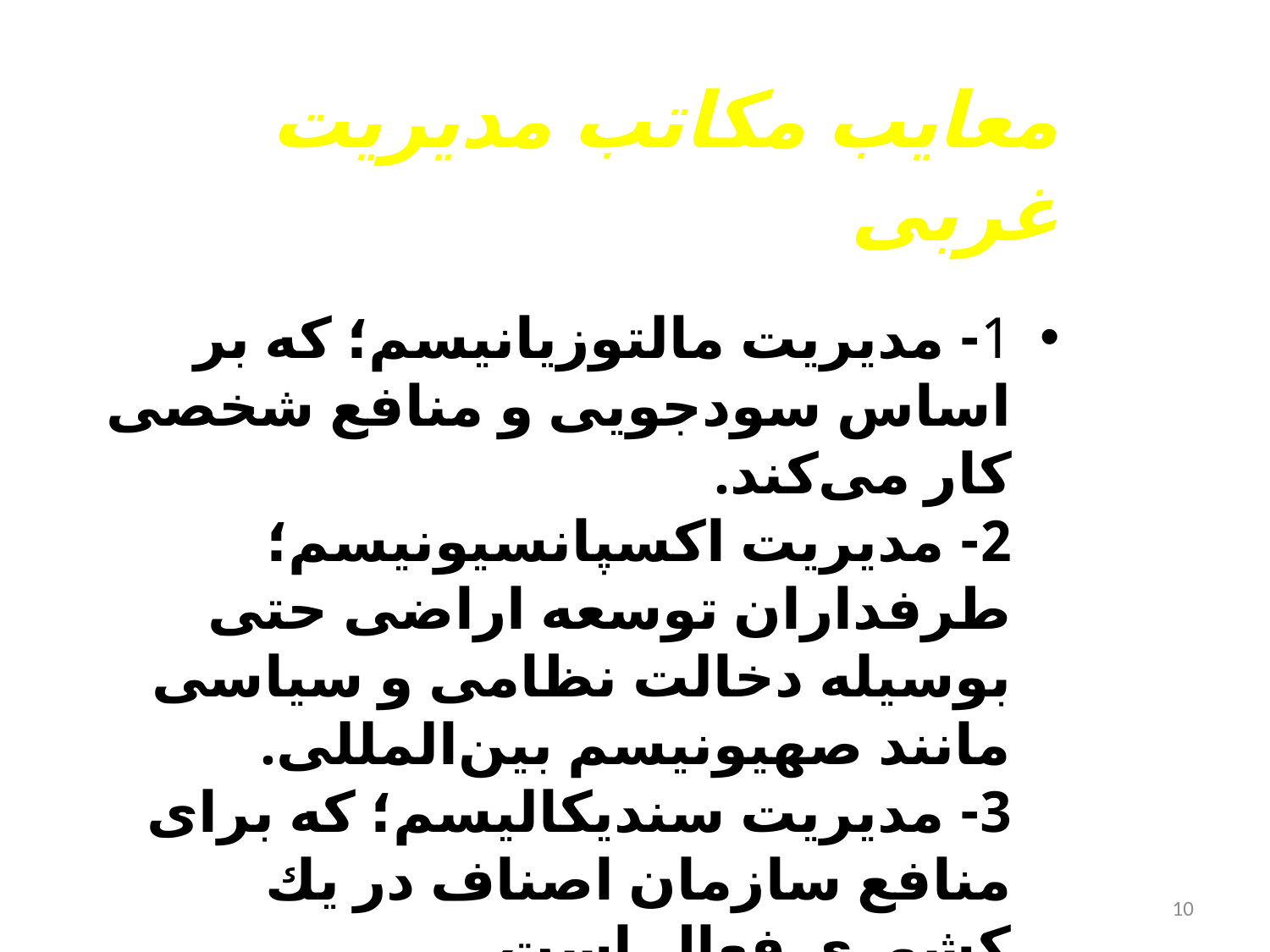

# معایب مکاتب مدیریت غربی
1- مدیریت مالتوزیانیسم؛ كه بر اساس سودجویی و منافع شخصی كار می‌كند.
2- مدیریت اكسپانسیونیسم؛ طرفداران توسعه اراضی حتی بوسیله دخالت نظامی و سیاسی مانند صهیونیسم بین‌المللی.
3- مدیریت سندیكالیسم؛ كه برای منافع سازمان اصناف در یك كشوری فعال است.
4- مدیریت فیزیوكراسی؛ كه بر اساس سودجویی و منافع شخصی تبیین می‌شود كه با كاپیتالیسم و یوتیلیتاریانیسم هماهنگ است.
5- مدیریت فئودالیسم‌ها؛كه منافع خان و ارباب و مالكین بزرگ را مورد توجه قرار می‌دهد.
6- مدیریت پلوتوكراسی؛ كه مدیریت سیاسی، اقتصادی جامعه در دست سرمایه‌داران بزرگ است.
7- مدیریت اریستوكراسی؛ كه اشراف و طبقه مرفه مدیریت را در دست گیرند و برای منافع همین طبقه فعال باشند.
10